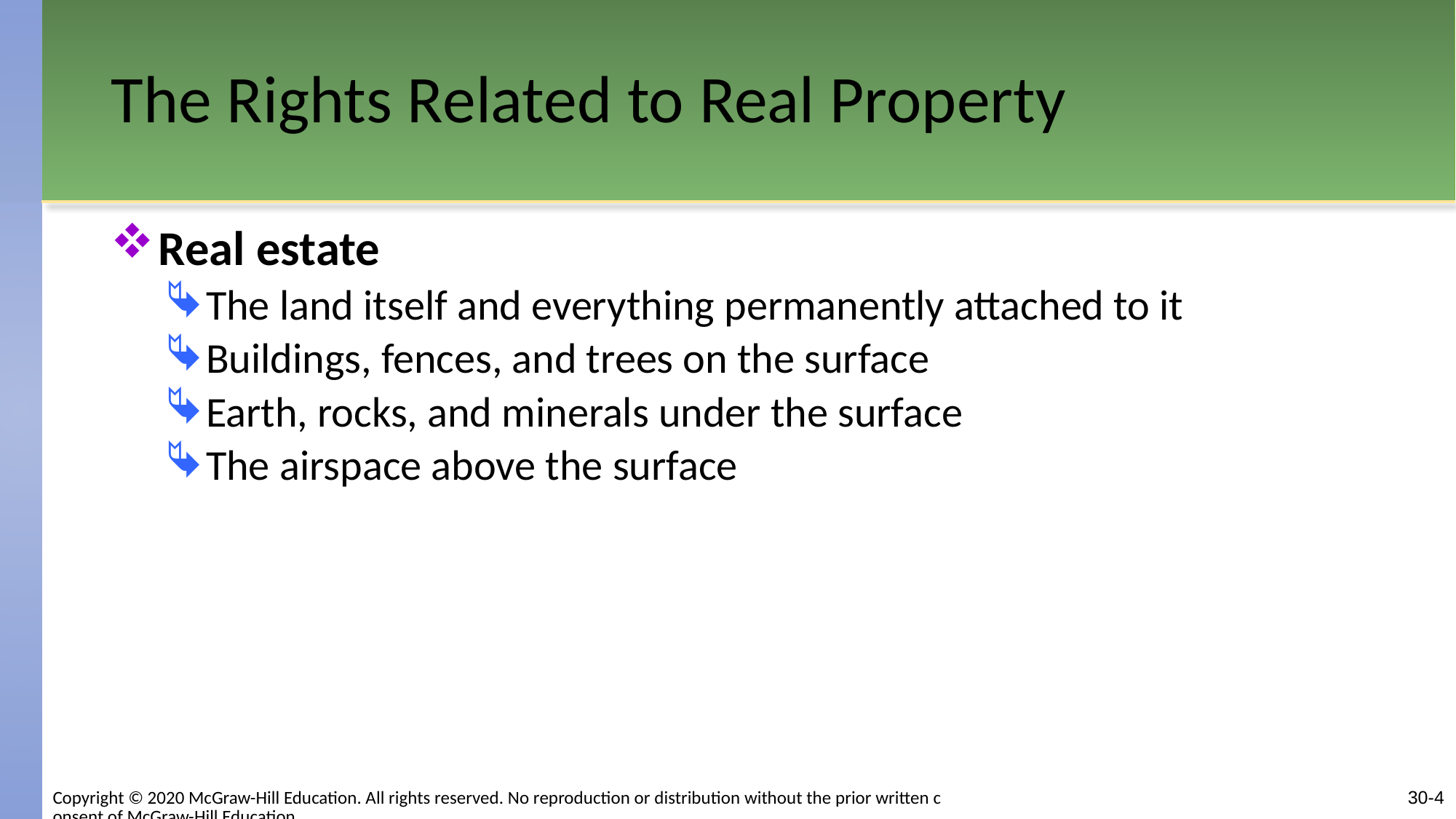

# The Rights Related to Real Property
Real estate
The land itself and everything permanently attached to it
Buildings, fences, and trees on the surface
Earth, rocks, and minerals under the surface
The airspace above the surface

Copyright © 2020 McGraw-Hill Education. All rights reserved. No reproduction or distribution without the prior written consent of McGraw-Hill Education.
30-4